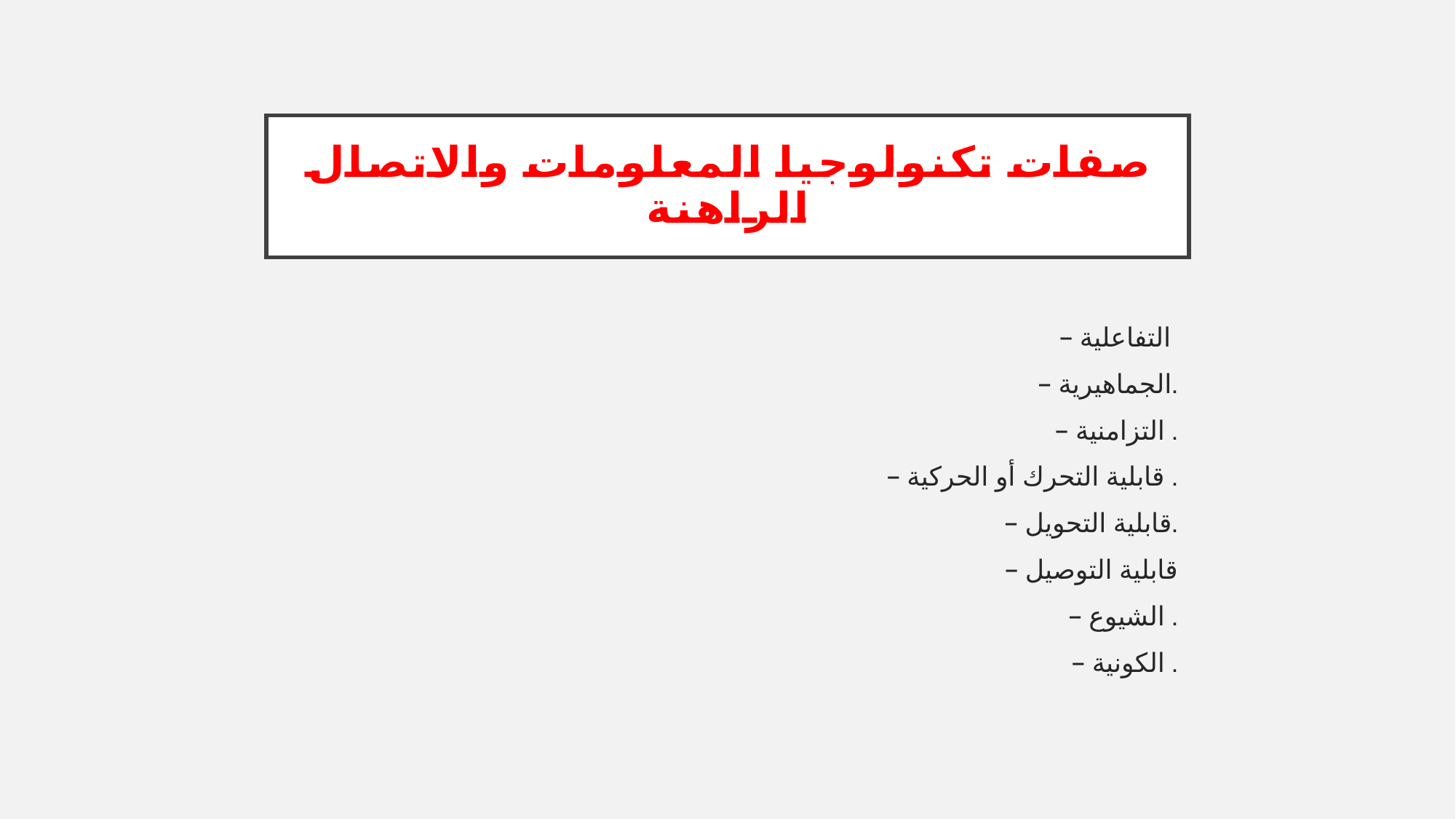

# صفات تكنولوجيا المعلومات والاتصال الراهنة
– التفاعلية
– الجماهيرية.
– التزامنية .
– قابلية التحرك أو الحركية .
– قابلية التحويل.
– قابلية التوصيل
– الشيوع .
– الكونية .